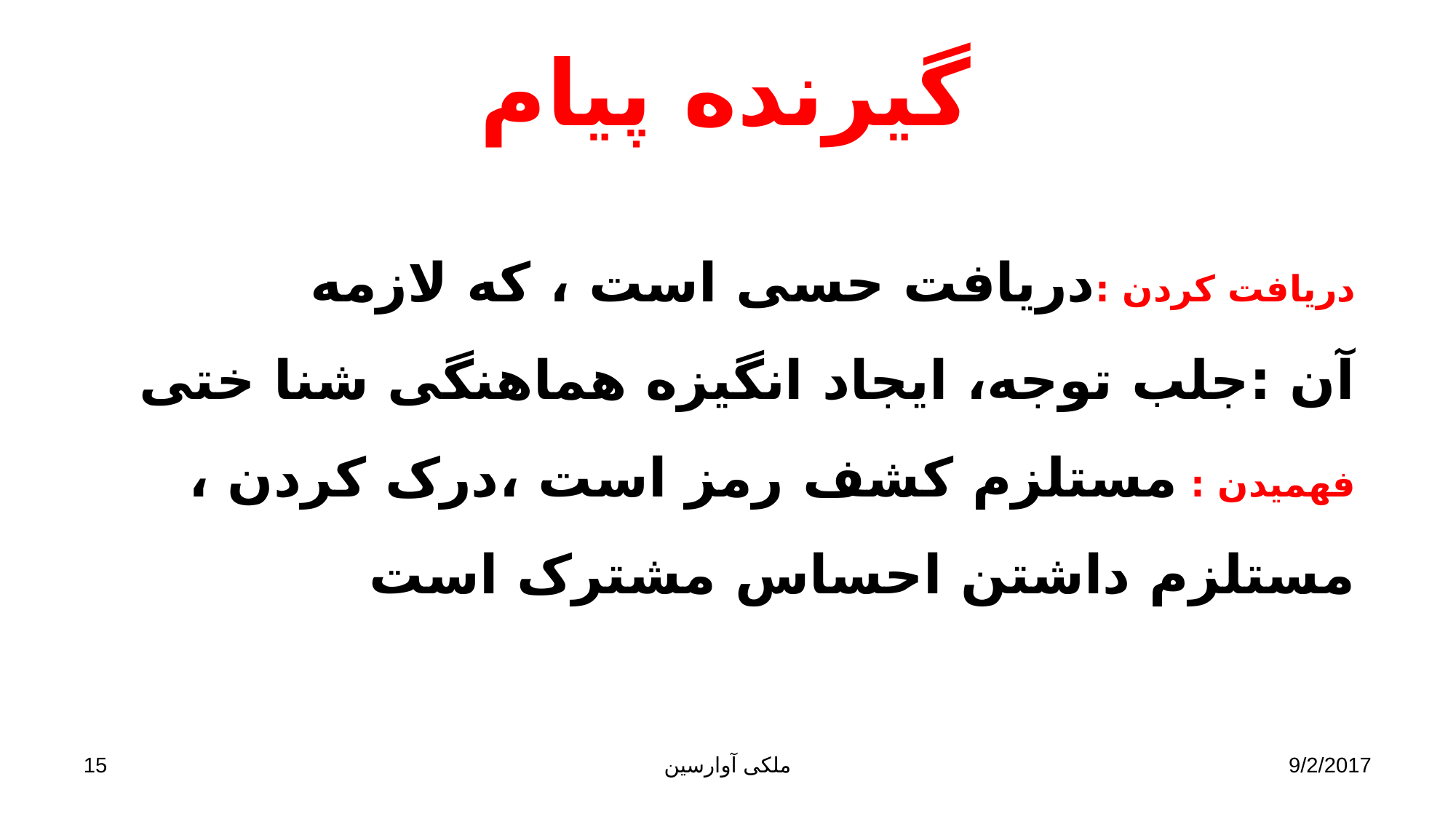

گیرنده پیام
# دریافت کردن :دریافت حسی است ، که لازمه آن :جلب توجه، ایجاد انگیزه هماهنگی شنا ختی فهمیدن : مستلزم کشف رمز است ،درک کردن ، مستلزم داشتن احساس مشترک است
15
ملکی آوارسین
9/2/2017